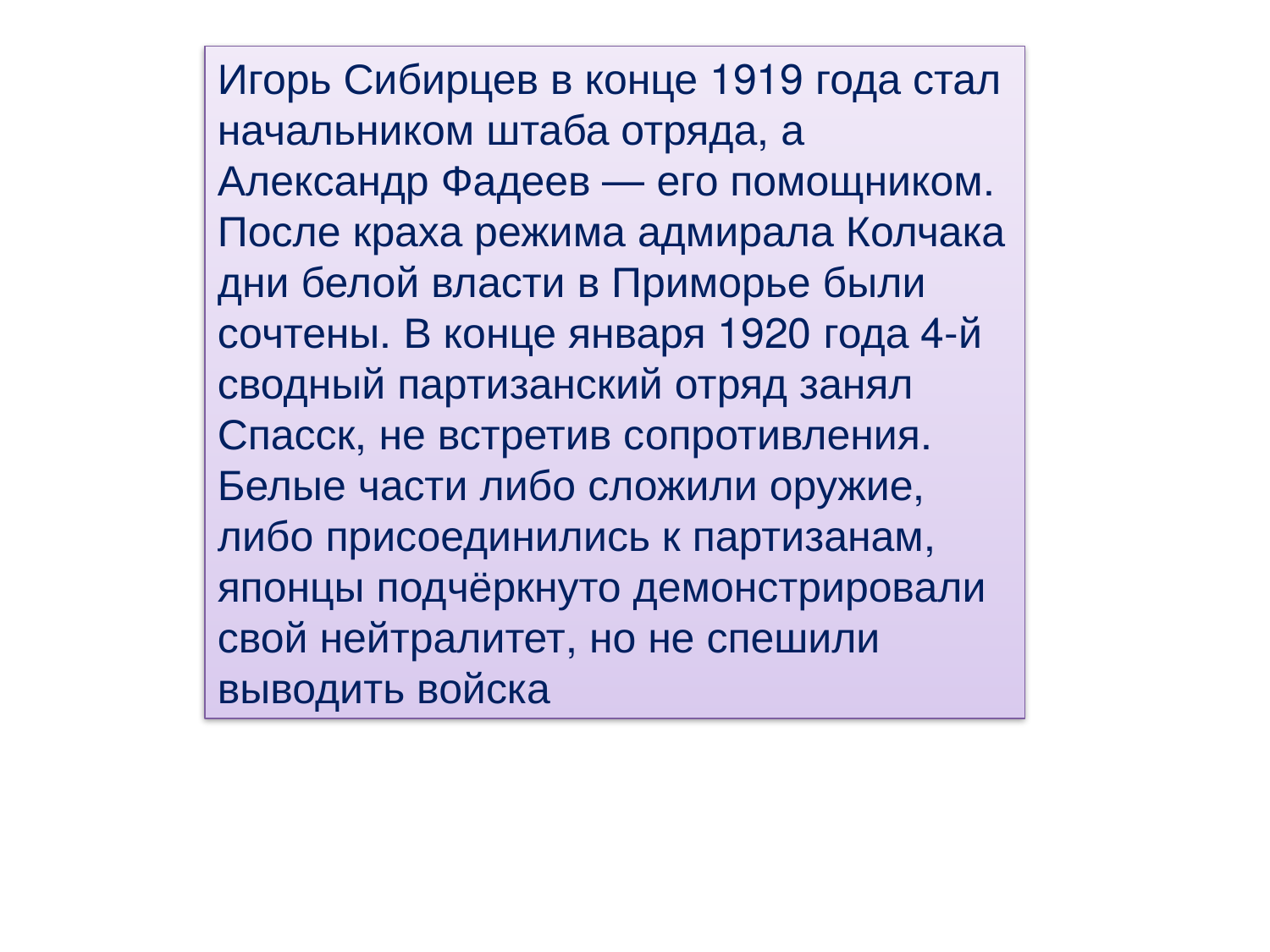

Игорь Сибирцев в конце 1919 года стал начальником штаба отряда, а Александр Фадеев — его помощником. После краха режима адмирала Колчака дни белой власти в Приморье были сочтены. В конце января 1920 года 4-й сводный партизанский отряд занял Спасск, не встретив сопротивления. Белые части либо сложили оружие, либо присоединились к партизанам, японцы подчёркнуто демонстрировали свой нейтралитет, но не спешили выводить войска